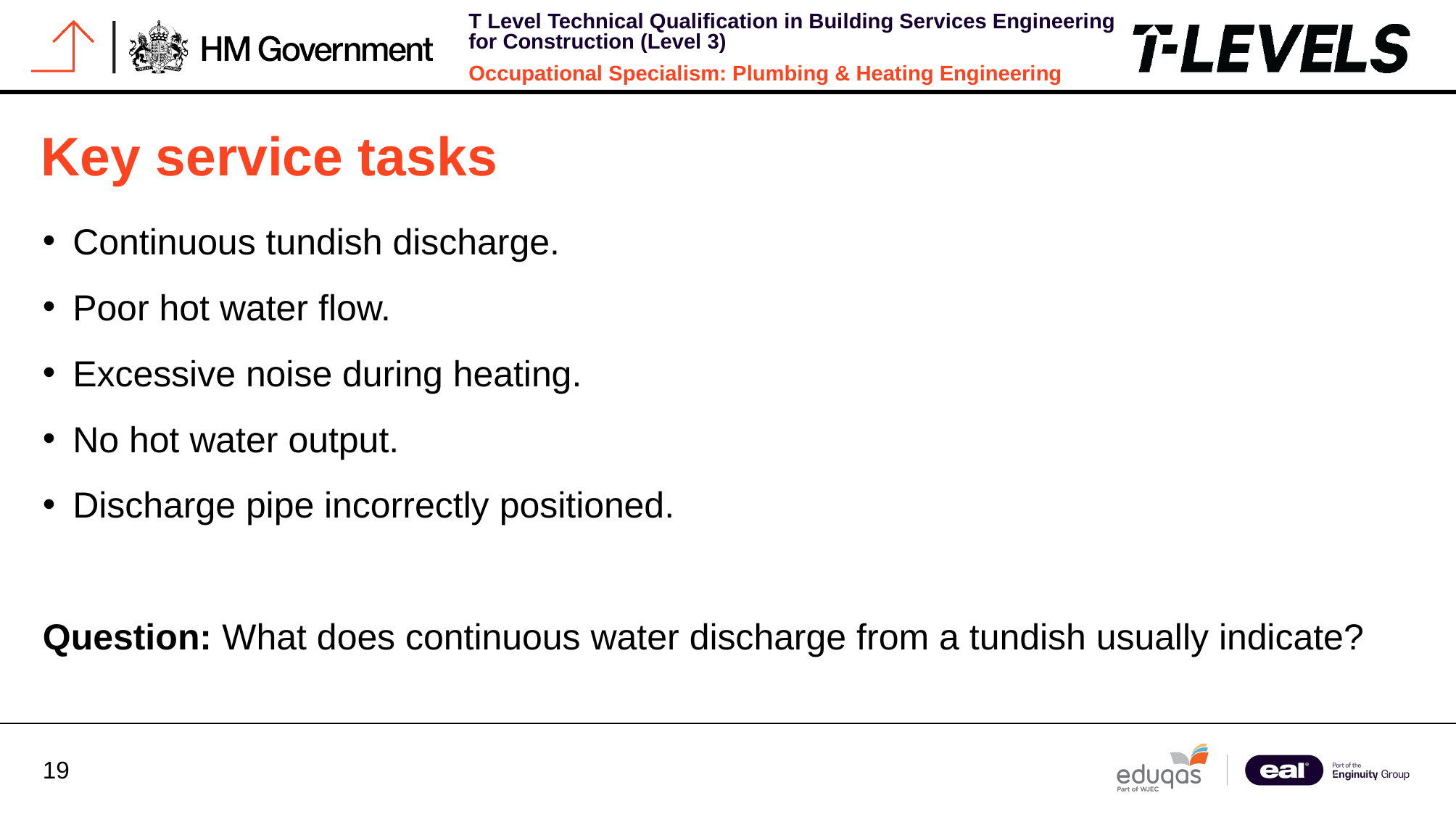

# Key service tasks
Continuous tundish discharge.
Poor hot water flow.
Excessive noise during heating.
No hot water output.
Discharge pipe incorrectly positioned.

Question: What does continuous water discharge from a tundish usually indicate?